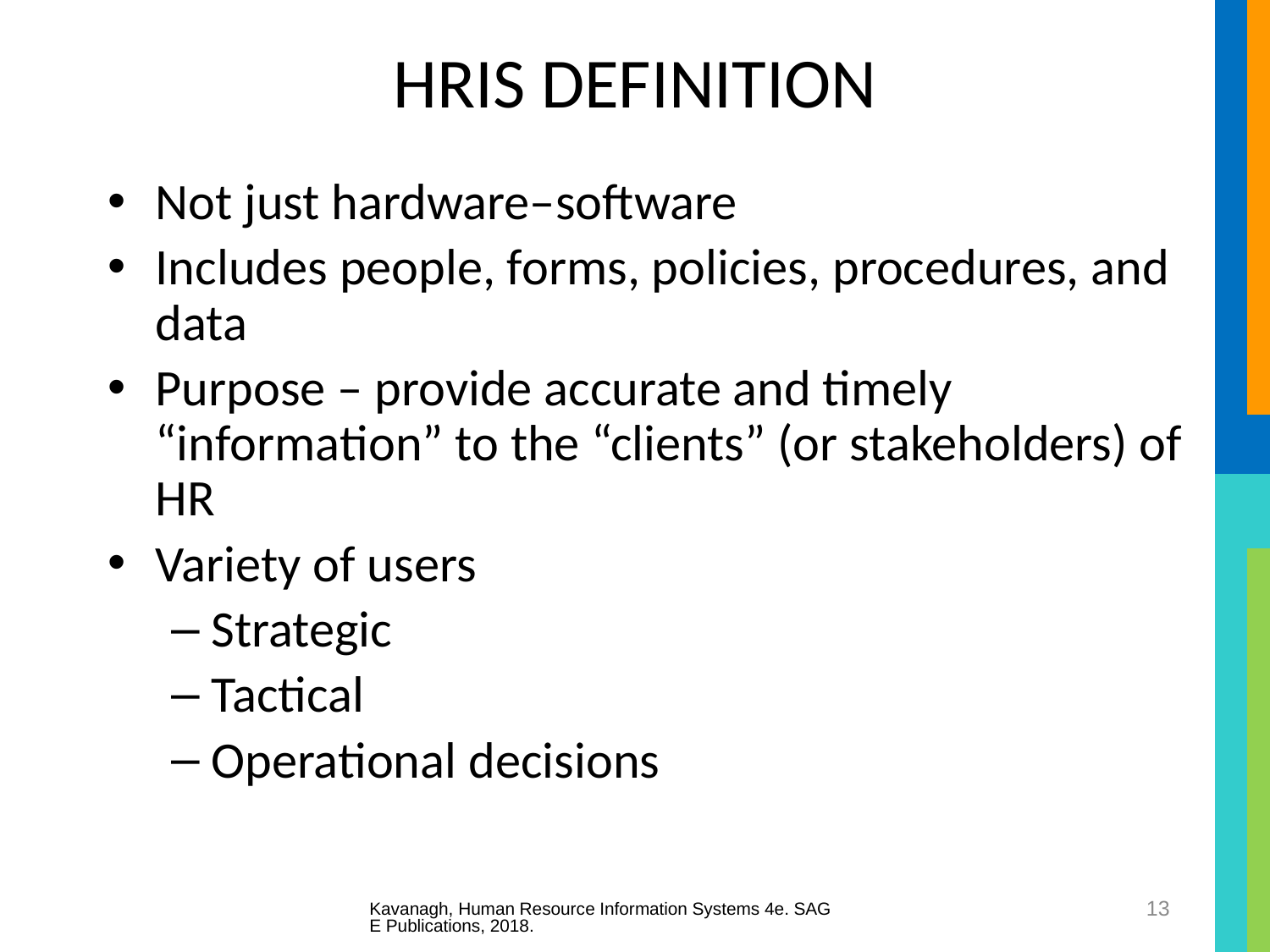

# HRIS DEFINITION
Not just hardware–software
Includes people, forms, policies, procedures, and data
Purpose – provide accurate and timely “information” to the “clients” (or stakeholders) of HR
Variety of users
Strategic
Tactical
Operational decisions

Kavanagh, Human Resource Information Systems 4e. SAGE Publications, 2018.
13